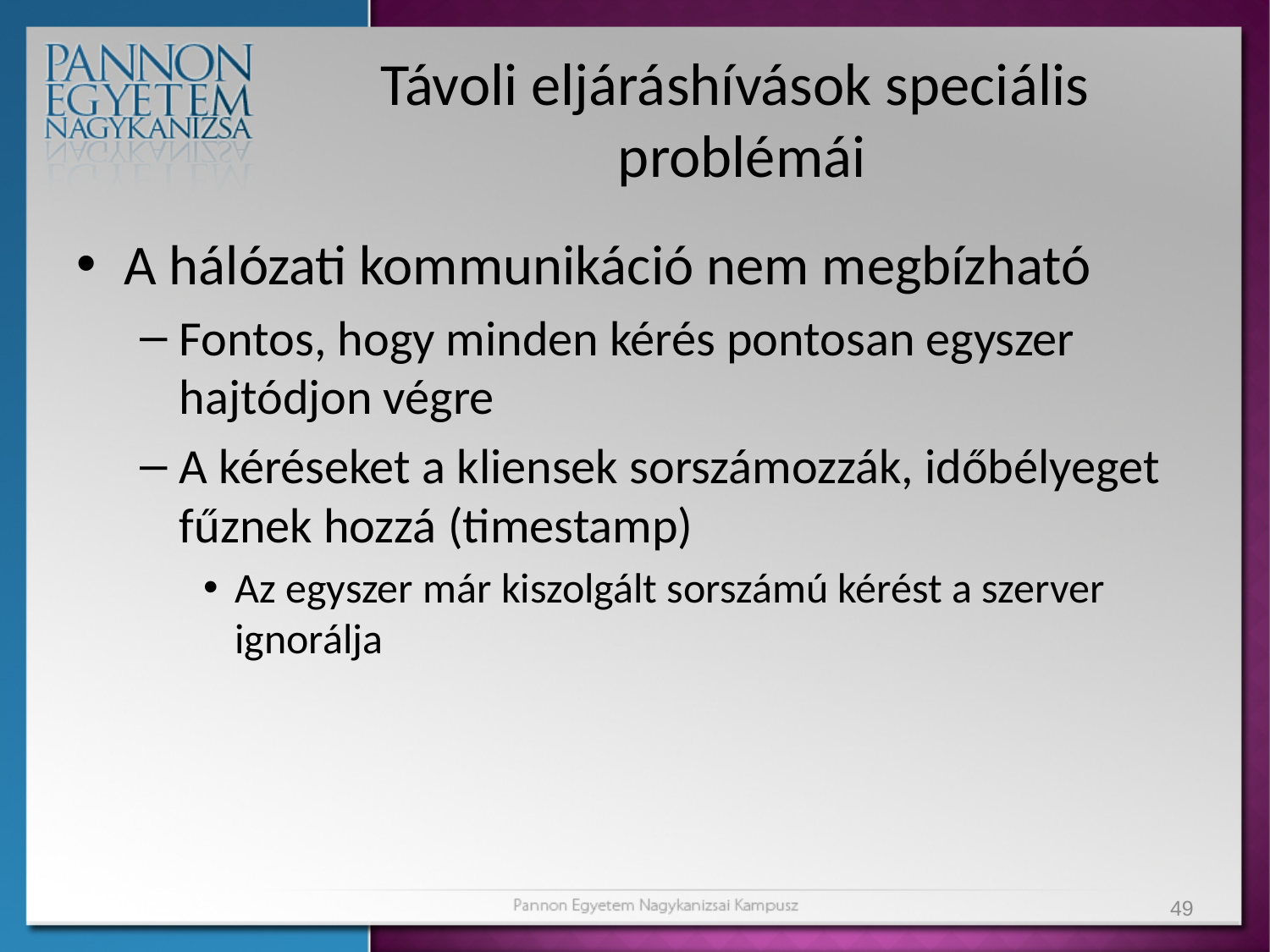

# Távoli eljáráshívások speciális problémái
A hálózati kommunikáció nem megbízható
Fontos, hogy minden kérés pontosan egyszer hajtódjon végre
A kéréseket a kliensek sorszámozzák, időbélyeget fűznek hozzá (timestamp)
Az egyszer már kiszolgált sorszámú kérést a szerver ignorálja
49